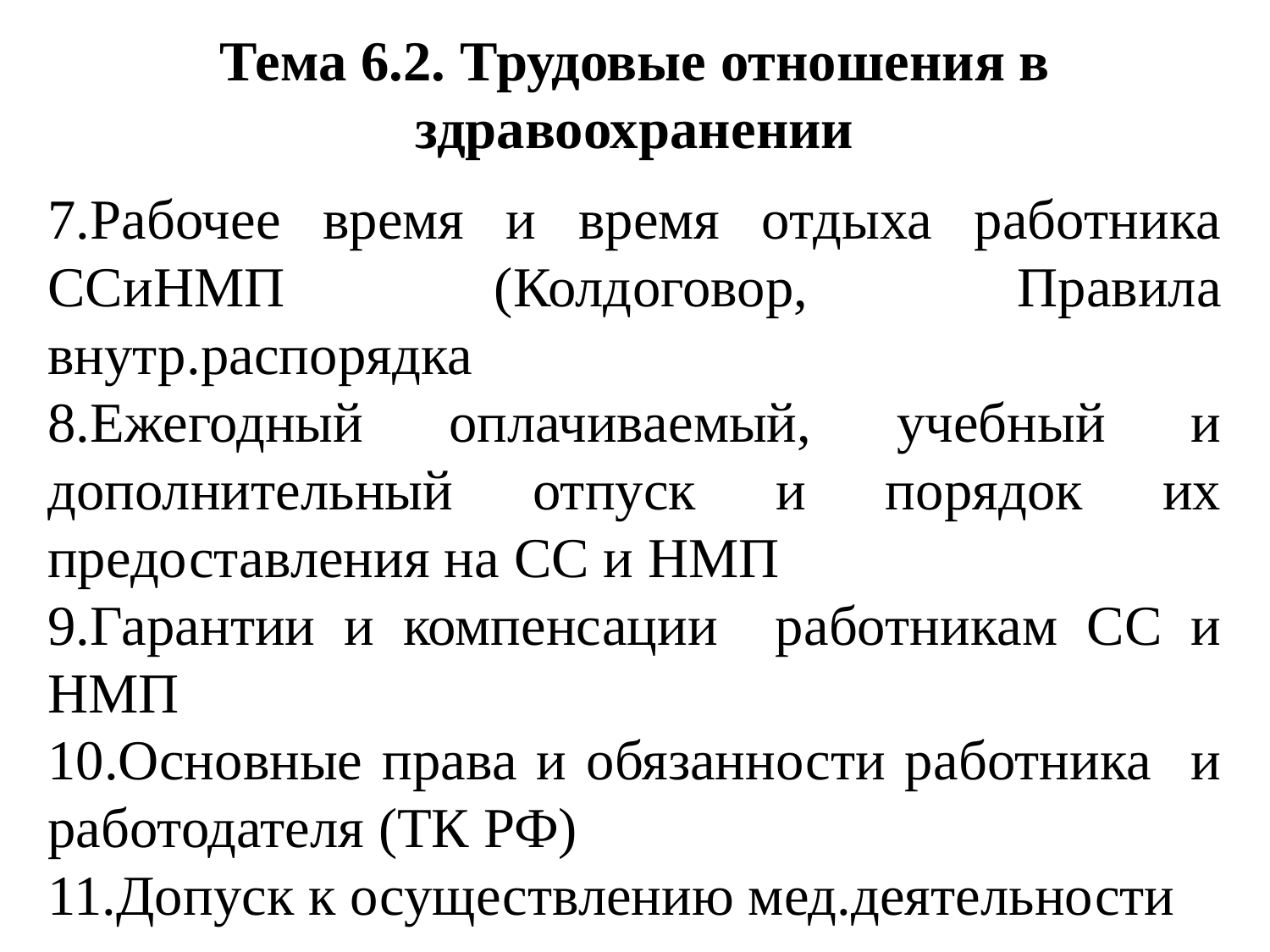

# Тема 6.2. Трудовые отношения в здравоохранении
7.Рабочее время и время отдыха работника ССиНМП (Колдоговор, Правила внутр.распорядка
8.Ежегодный оплачиваемый, учебный и дополнительный отпуск и порядок их предоставления на СС и НМП
9.Гарантии и компенсации  работникам СС и НМП
10.Основные права и обязанности работника  и работодателя (ТК РФ)
11.Допуск к осуществлению мед.деятельности